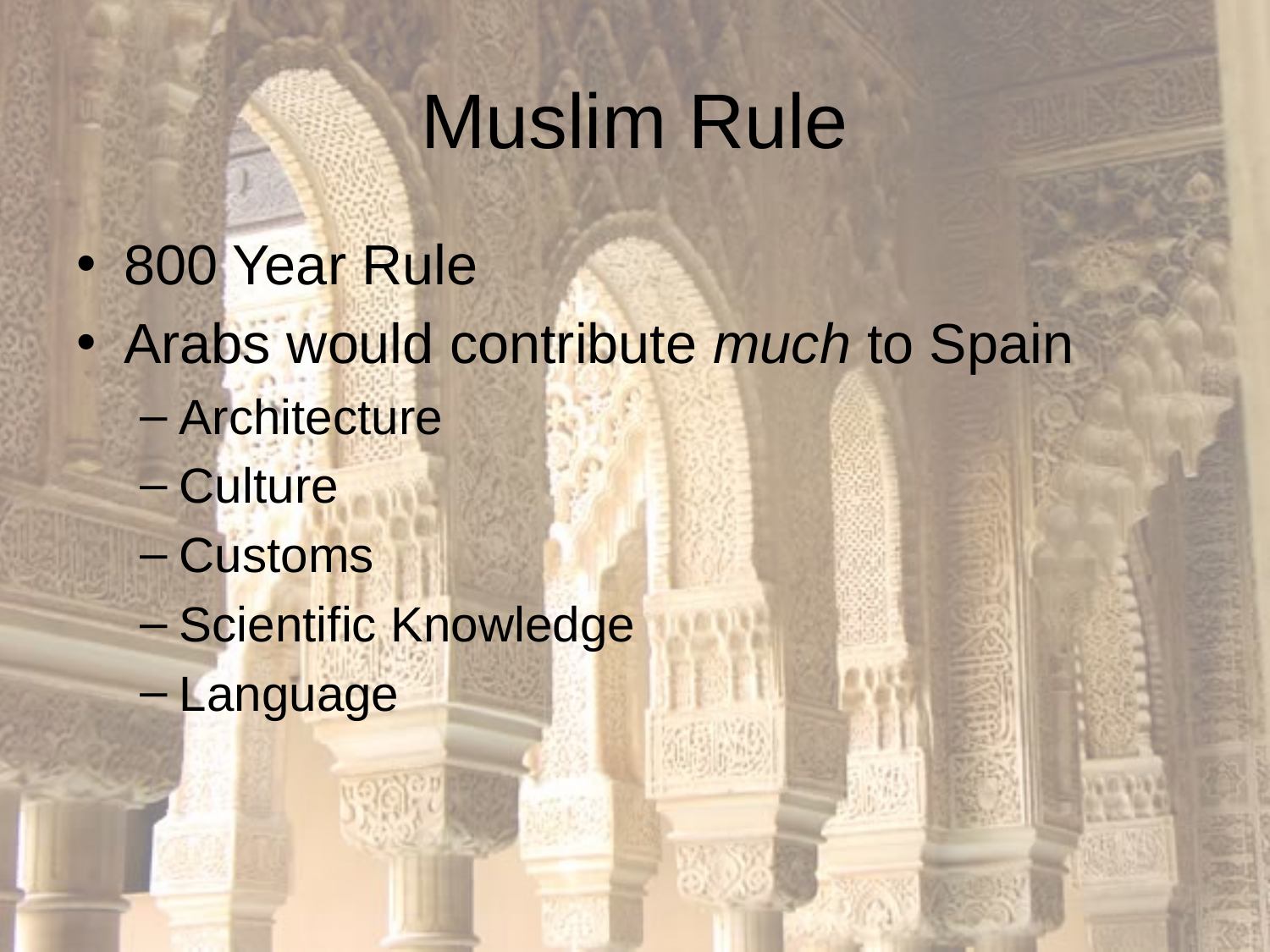

# Muslim Rule
800 Year Rule
Arabs would contribute much to Spain
Architecture
Culture
Customs
Scientific Knowledge
Language